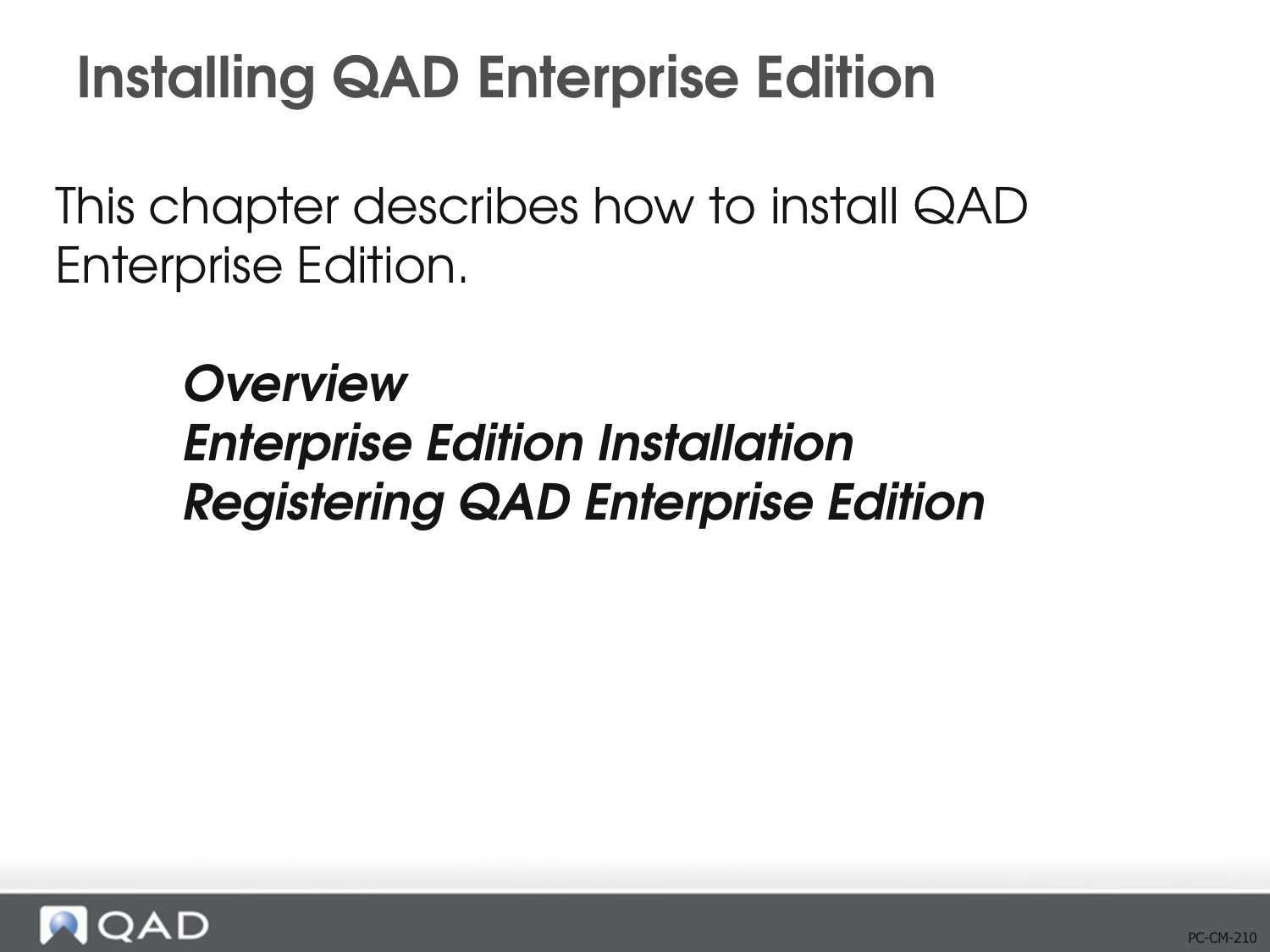

# Installing QAD Enterprise Edition

This chapter describes how to install QAD Enterprise Edition.

	Overview
	Enterprise Edition Installation
	Registering QAD Enterprise Edition
PC-CM-210